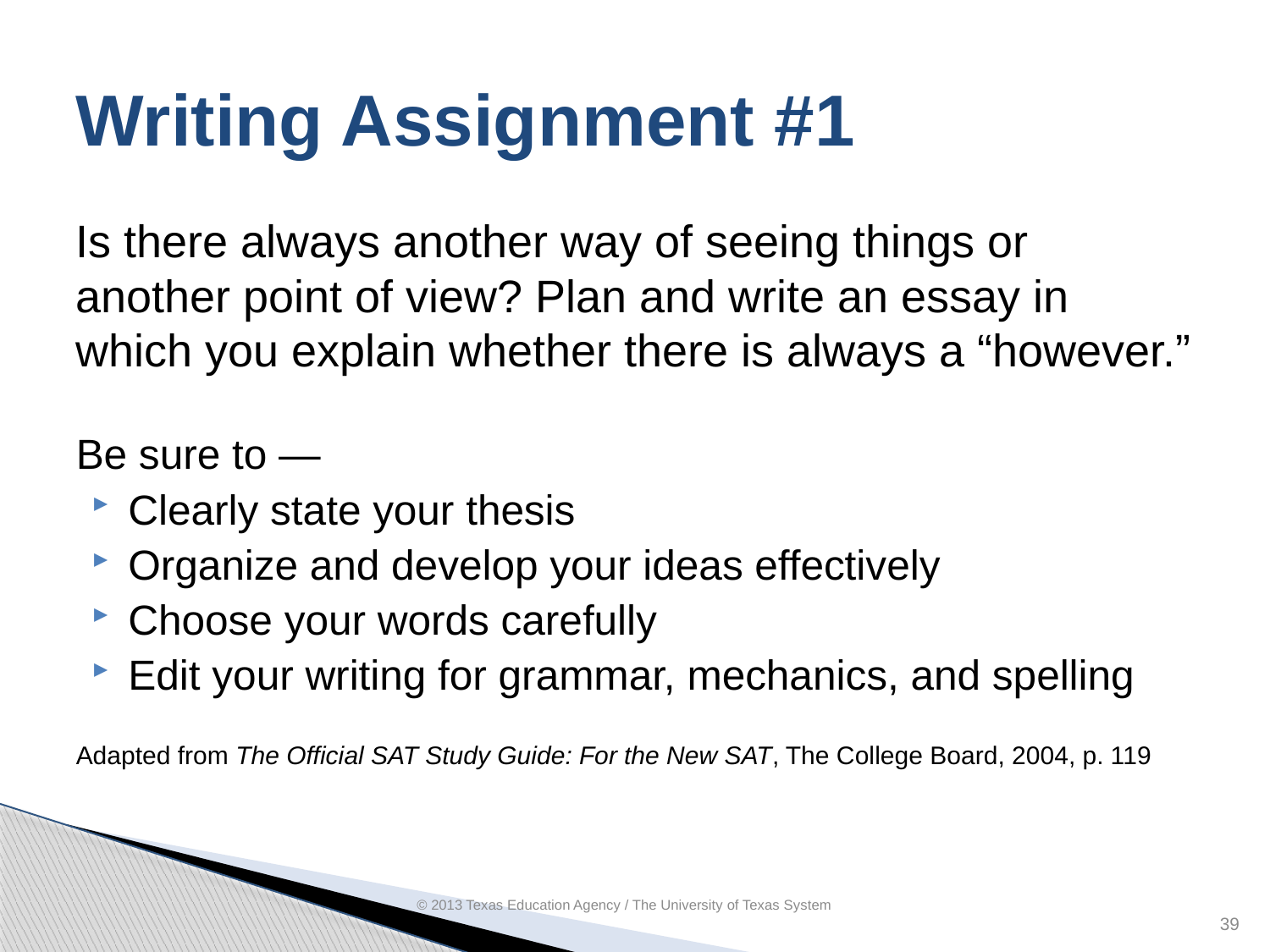

# Writing Assignment #1

Is there always another way of seeing things or another point of view? Plan and write an essay in which you explain whether there is always a “however.”

Be sure to —
Clearly state your thesis
Organize and develop your ideas effectively
Choose your words carefully
Edit your writing for grammar, mechanics, and spelling

Adapted from The Official SAT Study Guide: For the New SAT, The College Board, 2004, p. 119

© 2013 Texas Education Agency / The University of Texas System
39